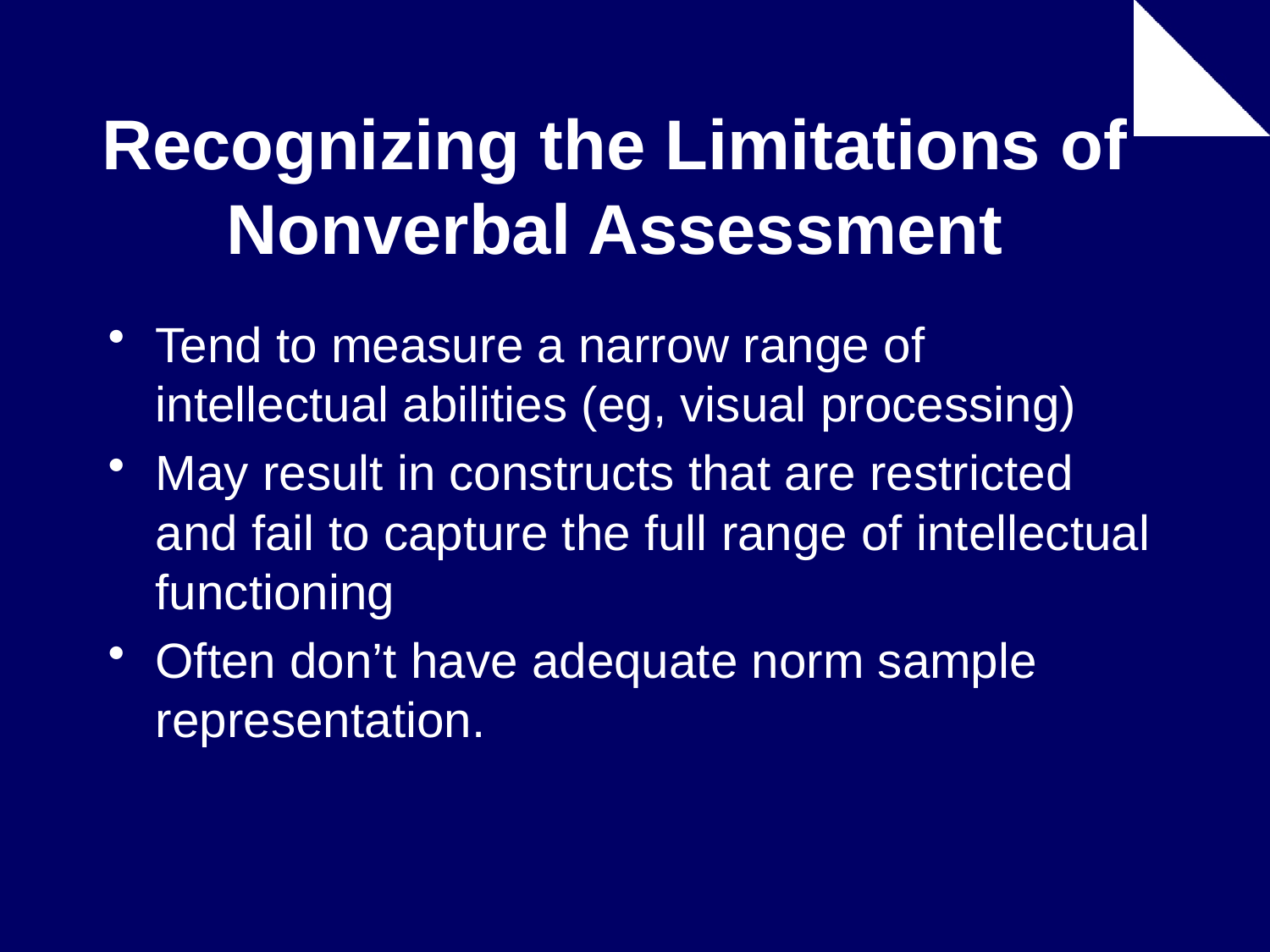

# Recognizing the Limitations of Nonverbal Assessment
Tend to measure a narrow range of intellectual abilities (eg, visual processing)
May result in constructs that are restricted and fail to capture the full range of intellectual functioning
Often don’t have adequate norm sample representation.